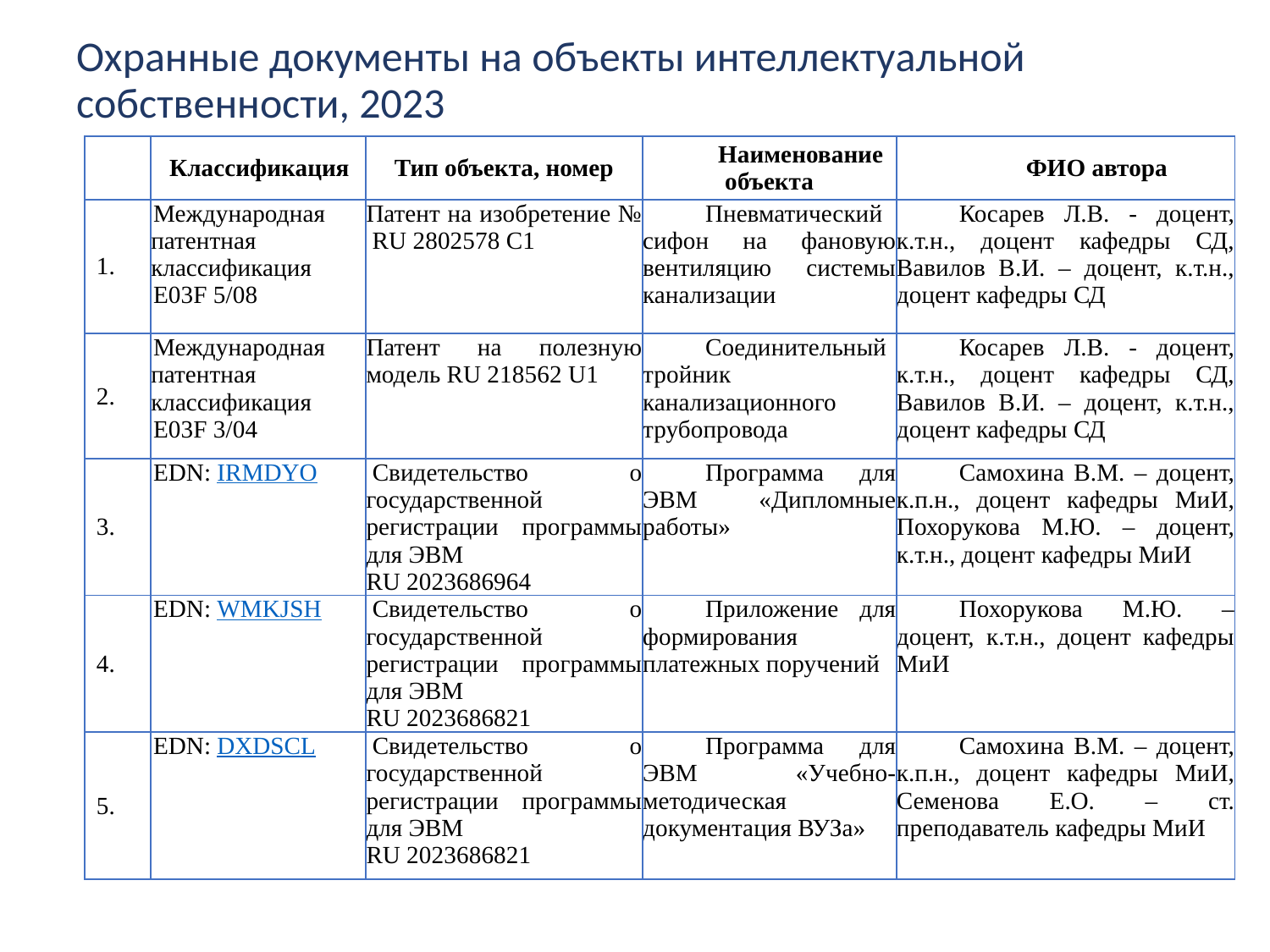

# Охранные документы на объекты интеллектуальной собственности, 2023
|  | Классификация | Тип объекта, номер | Наименование объекта | ФИО автора |
| --- | --- | --- | --- | --- |
| 1. | Международная патентная классификация E03F 5/08 | Патент на изобретение №  RU 2802578 C1 | Пневматический сифон на фановую вентиляцию системы канализации | Косарев Л.В. - доцент, к.т.н., доцент кафедры СД, Вавилов В.И. – доцент, к.т.н., доцент кафедры СД |
| 2. | Международная патентная классификация E03F 3/04 | Патент на полезную модель RU 218562 U1 | Соединительный тройник канализационного трубопровода | Косарев Л.В. - доцент, к.т.н., доцент кафедры СД, Вавилов В.И. – доцент, к.т.н., доцент кафедры СД |
| 3. | EDN: IRMDYO | Свидетельство о государственной регистрации программы для ЭВМ RU 2023686964 | Программа для ЭВМ «Дипломные работы» | Самохина В.М. – доцент, к.п.н., доцент кафедры МиИ, Похорукова М.Ю. – доцент, к.т.н., доцент кафедры МиИ |
| 4. | EDN: WMKJSH | Свидетельство о государственной регистрации программы для ЭВМ RU 2023686821 | Приложение для формирования платежных поручений | Похорукова М.Ю. – доцент, к.т.н., доцент кафедры МиИ |
| 5. | EDN: DXDSCL | Свидетельство о государственной регистрации программы для ЭВМ RU 2023686821 | Программа для ЭВМ «Учебно-методическая документация ВУЗа» | Самохина В.М. – доцент, к.п.н., доцент кафедры МиИ, Семенова Е.О. – ст. преподаватель кафедры МиИ |